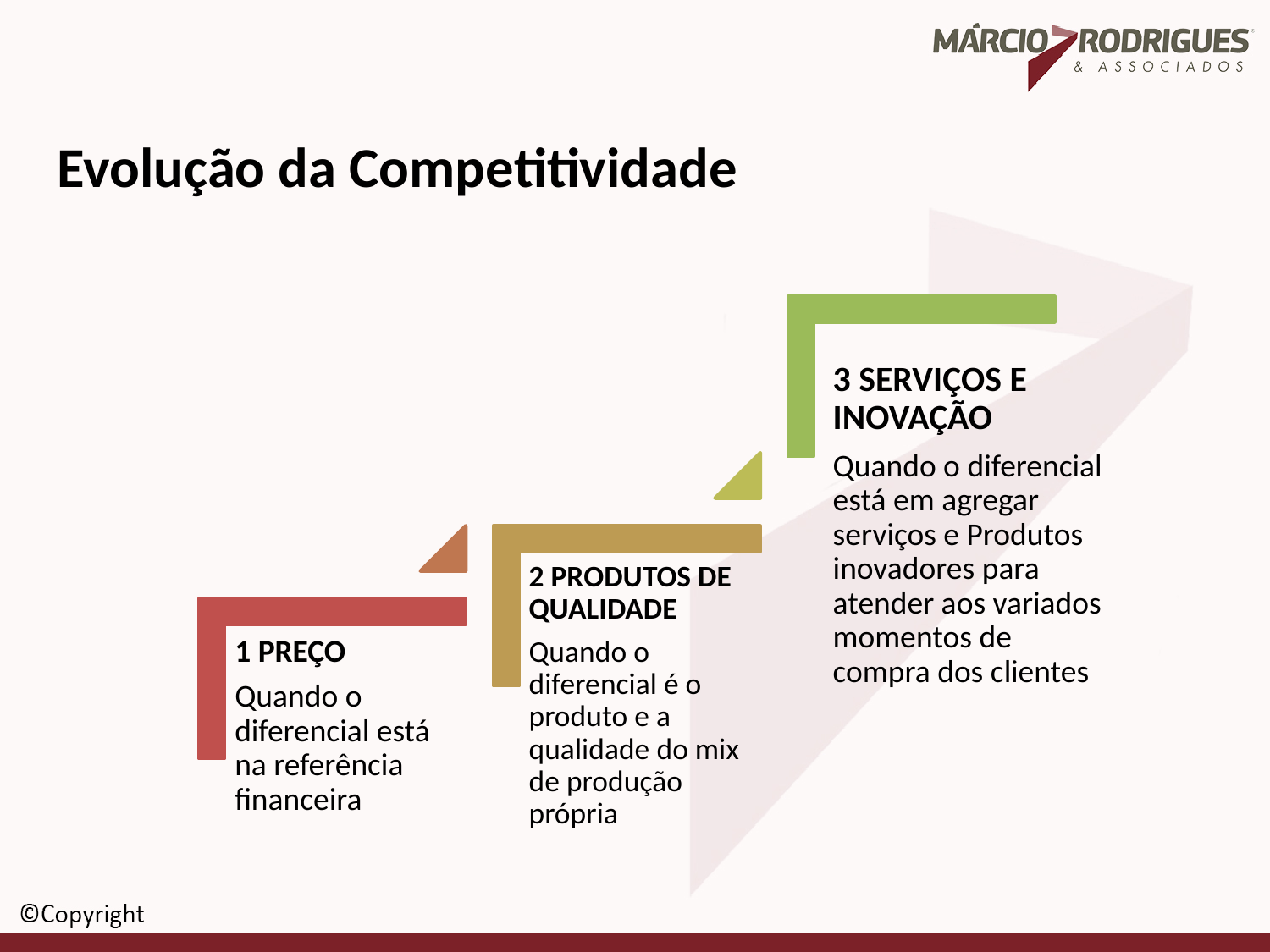

Evolução da Competitividade
1 PREÇO
Quando o diferencial está na referência financeira
2 PRODUTOS DE QUALIDADE
Quando o diferencial é o produto e a qualidade do mix de produção própria

3 SERVIÇOS E INOVAÇÃO
Quando o diferencial está em agregar serviços e Produtos inovadores para atender aos variados momentos de compra dos clientes